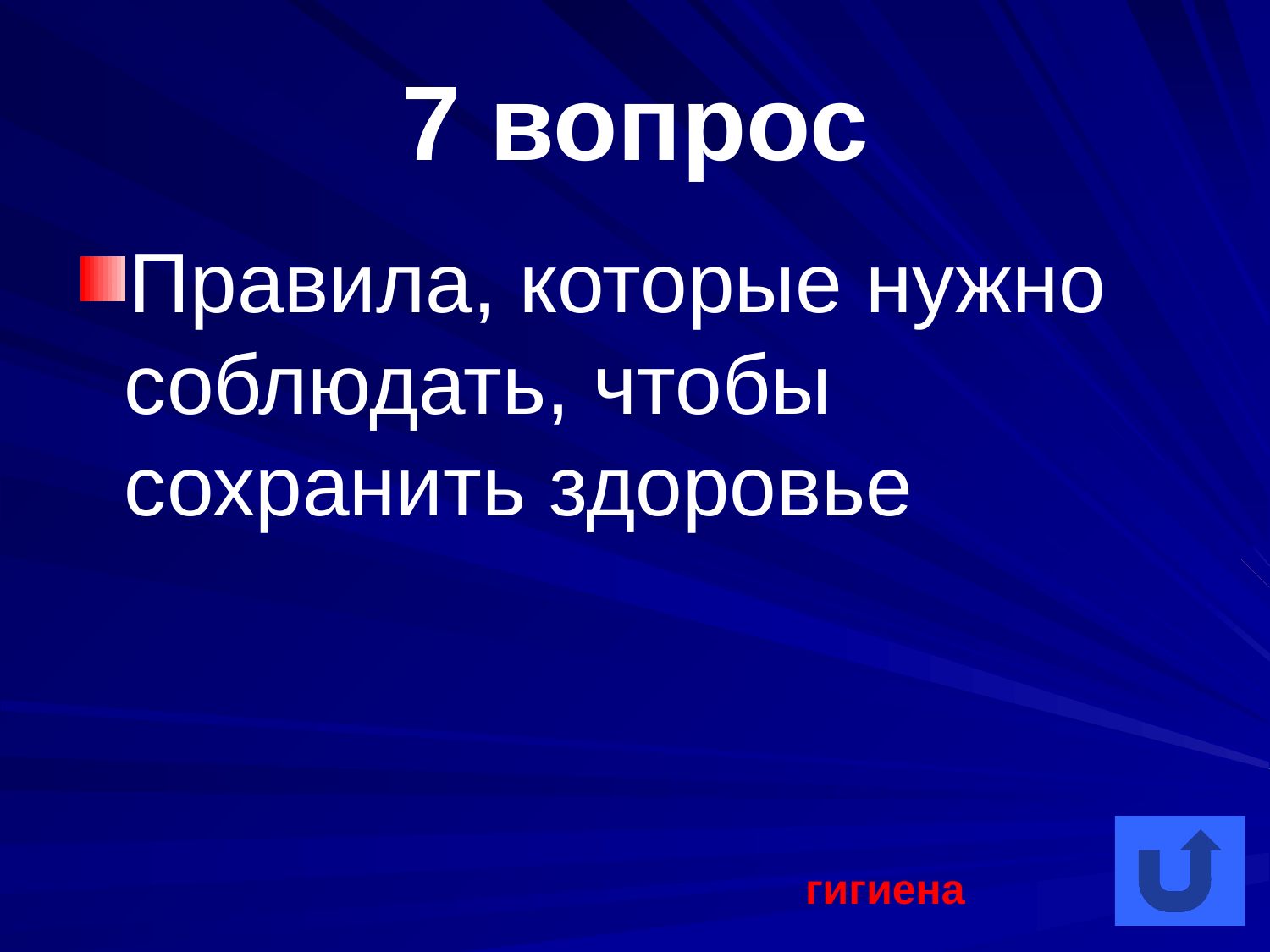

# 7 вопрос
Правила, которые нужно соблюдать, чтобы сохранить здоровье

гигиена